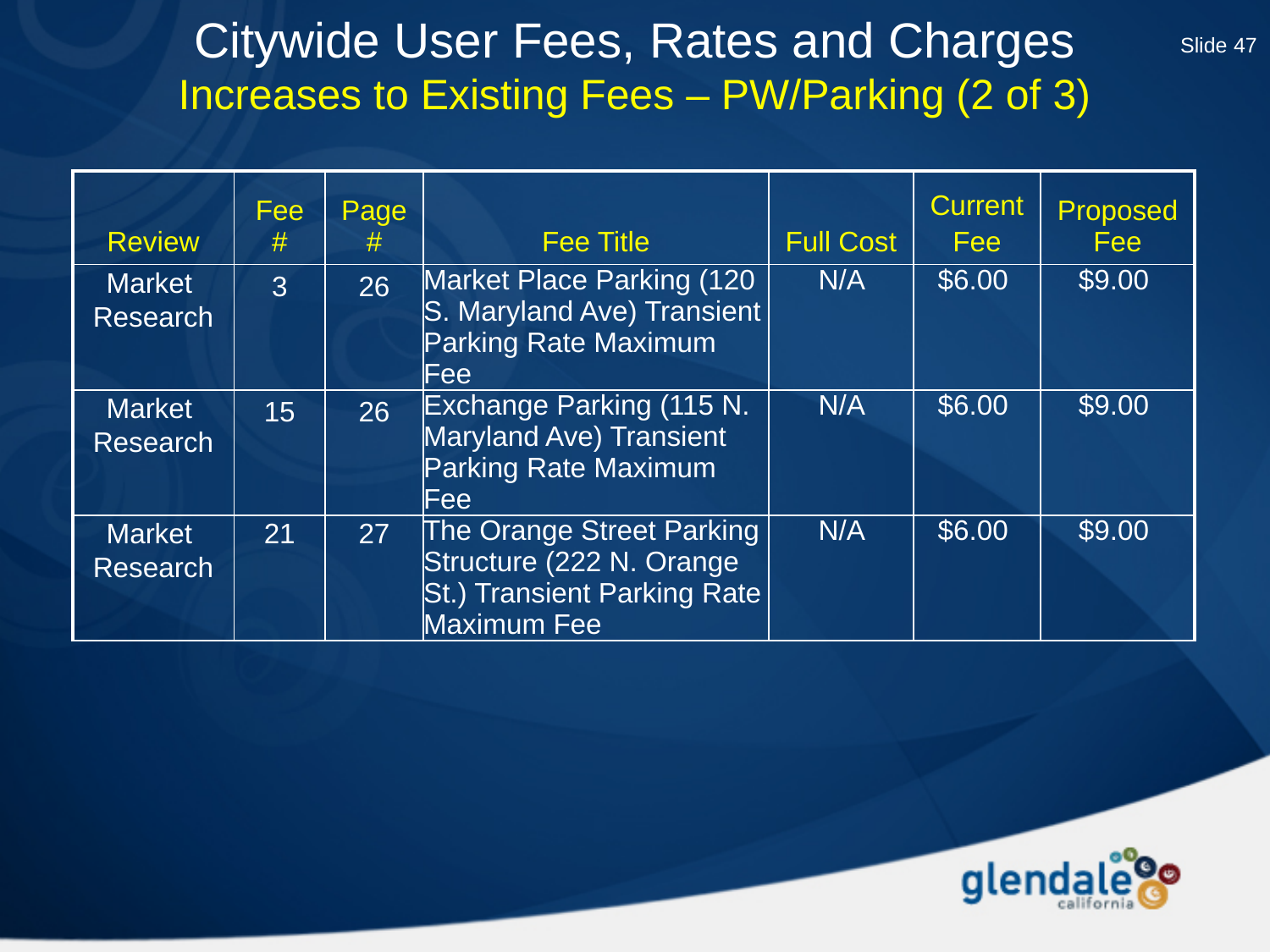

Citywide User Fees, Rates and Charges
Increases to Existing Fees – PW/Parking (2 of 3)
Slide 47
| Review | Fee # | Page # | Fee Title | Full Cost | Current Fee | Proposed Fee |
| --- | --- | --- | --- | --- | --- | --- |
| Market Research | 3 | 26 | Market Place Parking (120 S. Maryland Ave) Transient Parking Rate Maximum Fee | N/A | $6.00 | $9.00 |
| Market Research | 15 | 26 | Exchange Parking (115 N. Maryland Ave) Transient Parking Rate Maximum Fee | N/A | $6.00 | $9.00 |
| Market Research | 21 | 27 | The Orange Street Parking Structure (222 N. Orange St.) Transient Parking Rate Maximum Fee | N/A | $6.00 | $9.00 |